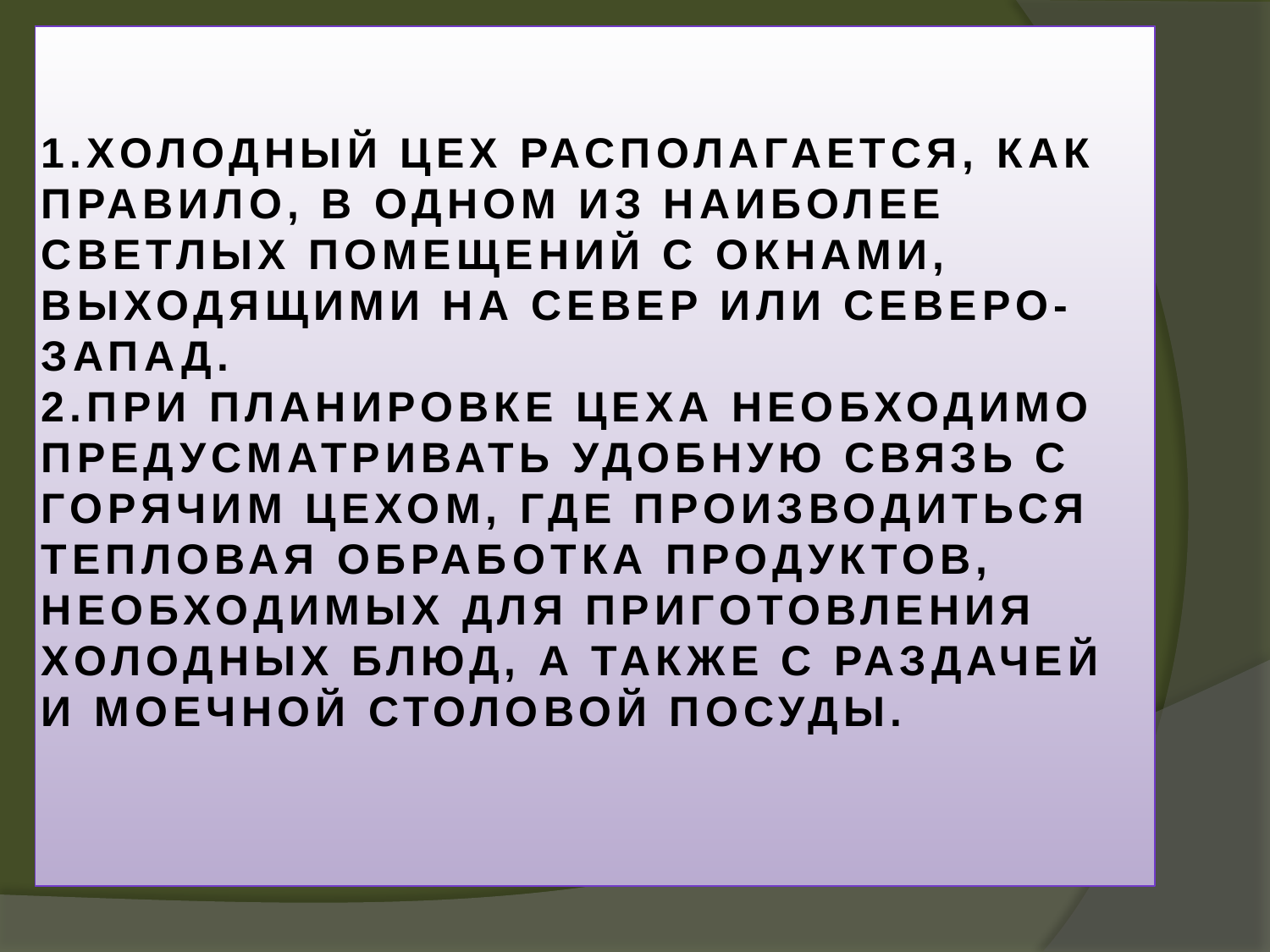

# 1.ХОЛОДНЫЙ ЦЕХ РАСПОЛАГАЕТСЯ, КАК ПРАВИЛО, В ОДНОМ ИЗ НАИБОЛЕЕ СВЕТЛЫХ ПОМЕЩЕНИЙ С ОКНАМИ, ВЫХОДЯЩИМИ НА СЕВЕР ИЛИ СЕВЕРО-ЗАПАД. 2.ПРИ ПЛАНИРОВКЕ ЦЕХА НЕОБХОДИМО ПРЕДУСМАТРИВАТЬ УДОБНУЮ СВЯЗЬ С ГОРЯЧИМ ЦЕХОМ, ГДЕ ПРОИЗВОДИТЬСЯ ТЕПЛОВАЯ ОБРАБОТКА ПРОДУКТОВ, НЕОБХОДИМЫХ ДЛЯ ПРИГОТОВЛЕНИЯ ХОЛОДНЫХ БЛЮД, А ТАКЖЕ С РАЗДАЧЕЙ И МОЕЧНОЙ СТОЛОВОЙ ПОСУДЫ.